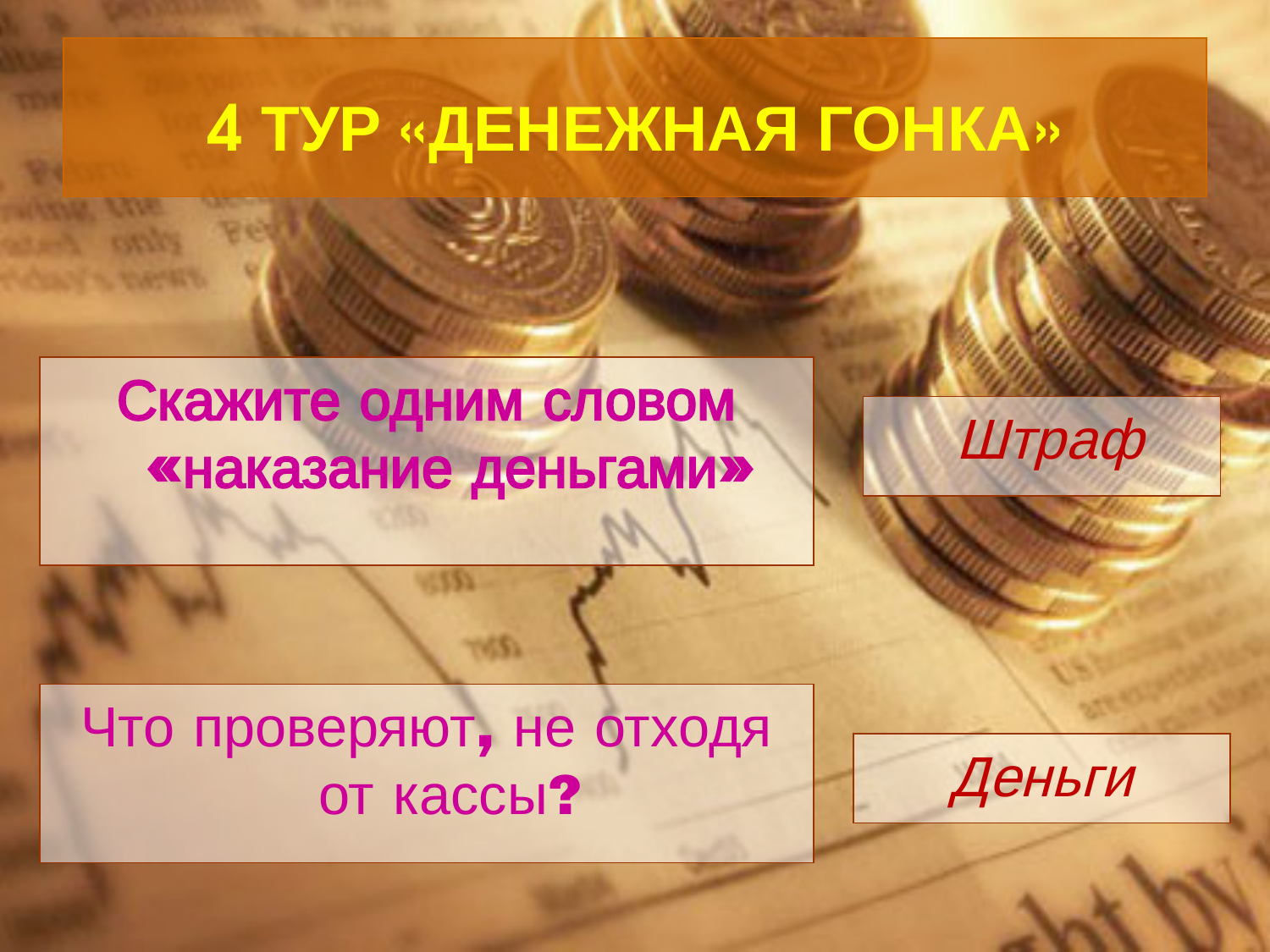

# 4 ТУР «ДЕНЕЖНАЯ ГОНКА»
Скажите одним словом «наказание деньгами»

 Штраф
Что проверяют, не отходя от кассы?
Деньги